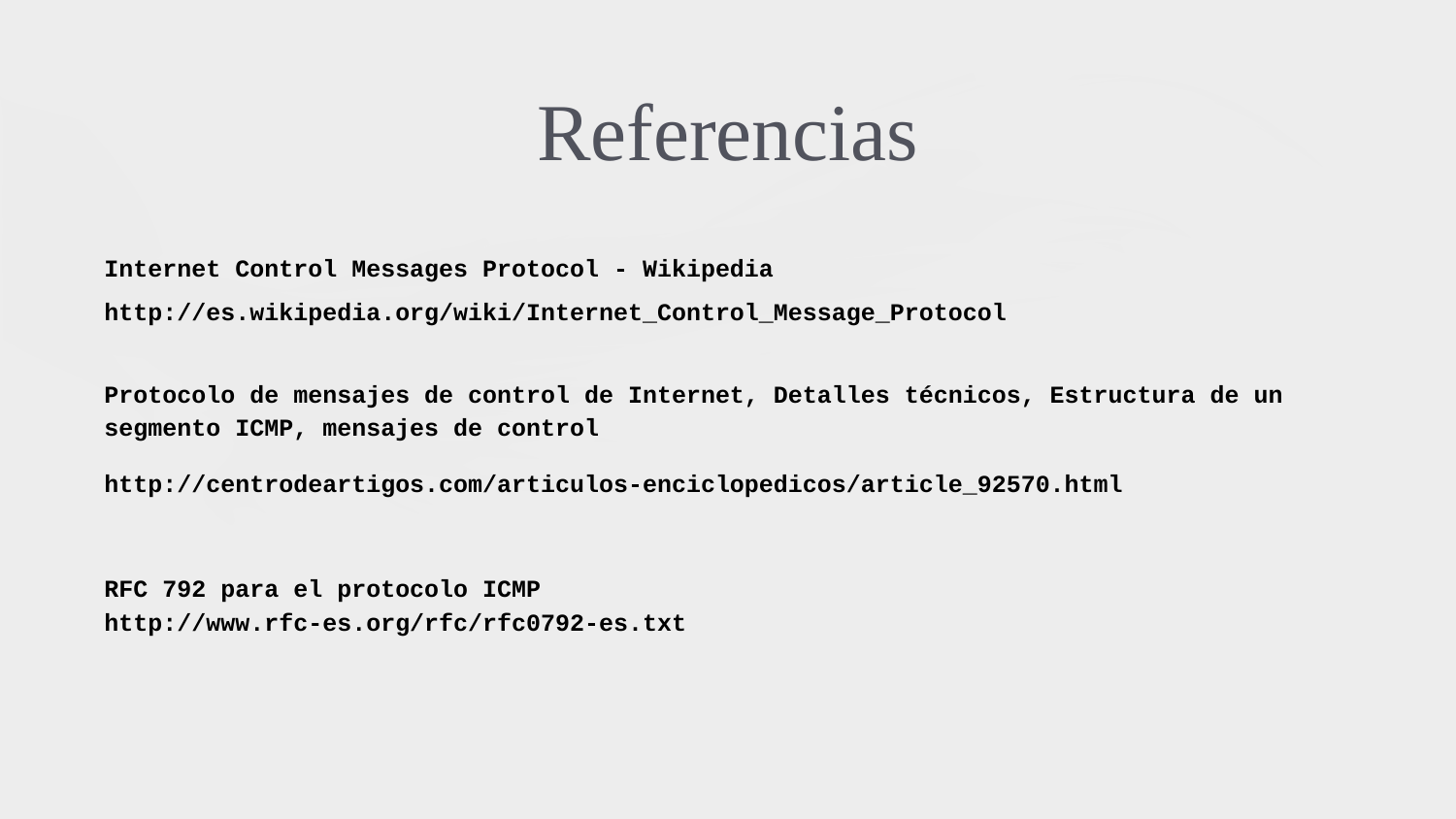

# Referencias

Internet Control Messages Protocol - Wikipedia
http://es.wikipedia.org/wiki/Internet_Control_Message_Protocol
Protocolo de mensajes de control de Internet, Detalles técnicos, Estructura de un segmento ICMP, mensajes de control
http://centrodeartigos.com/articulos-enciclopedicos/article_92570.html

RFC 792 para el protocolo ICMP
http://www.rfc-es.org/rfc/rfc0792-es.txt